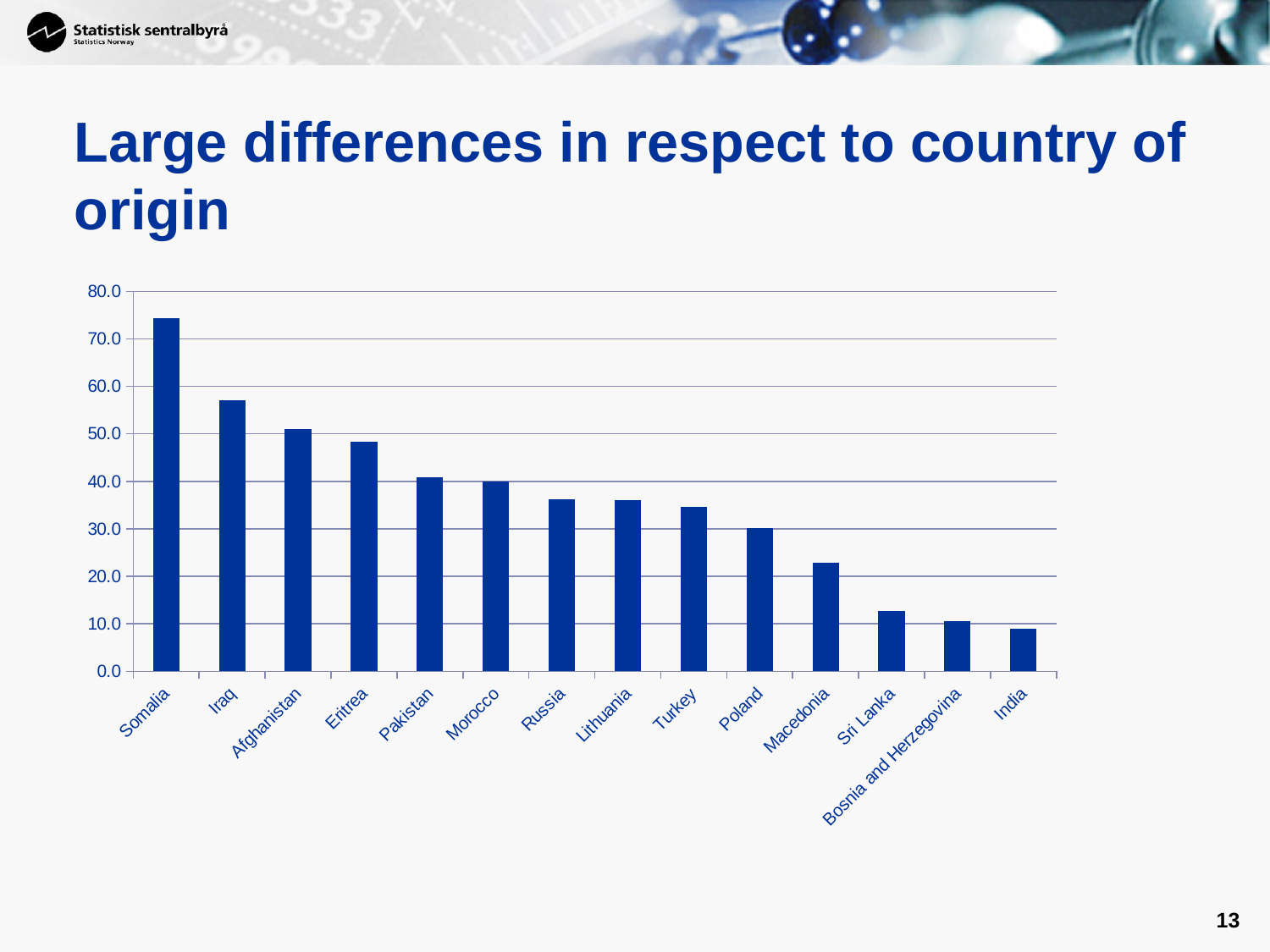

# Large differences in respect to country of origin

### Chart

| Category |  |
|---|---|
| Somalia | 74.3 |
| Iraq | 57.1 |
| Afghanistan | 51.1 |
| Eritrea | 48.3 |
| Pakistan | 40.9 |
| Morocco | 40.0 |
| Russia | 36.2 |
| Lithuania | 36.1 |
| Turkey | 34.6 |
| Poland | 30.2 |
| Macedonia | 22.8 |
| Sri Lanka | 12.7 |
| Bosnia and Herzegovina | 10.5 |
| India | 9.0 |
13